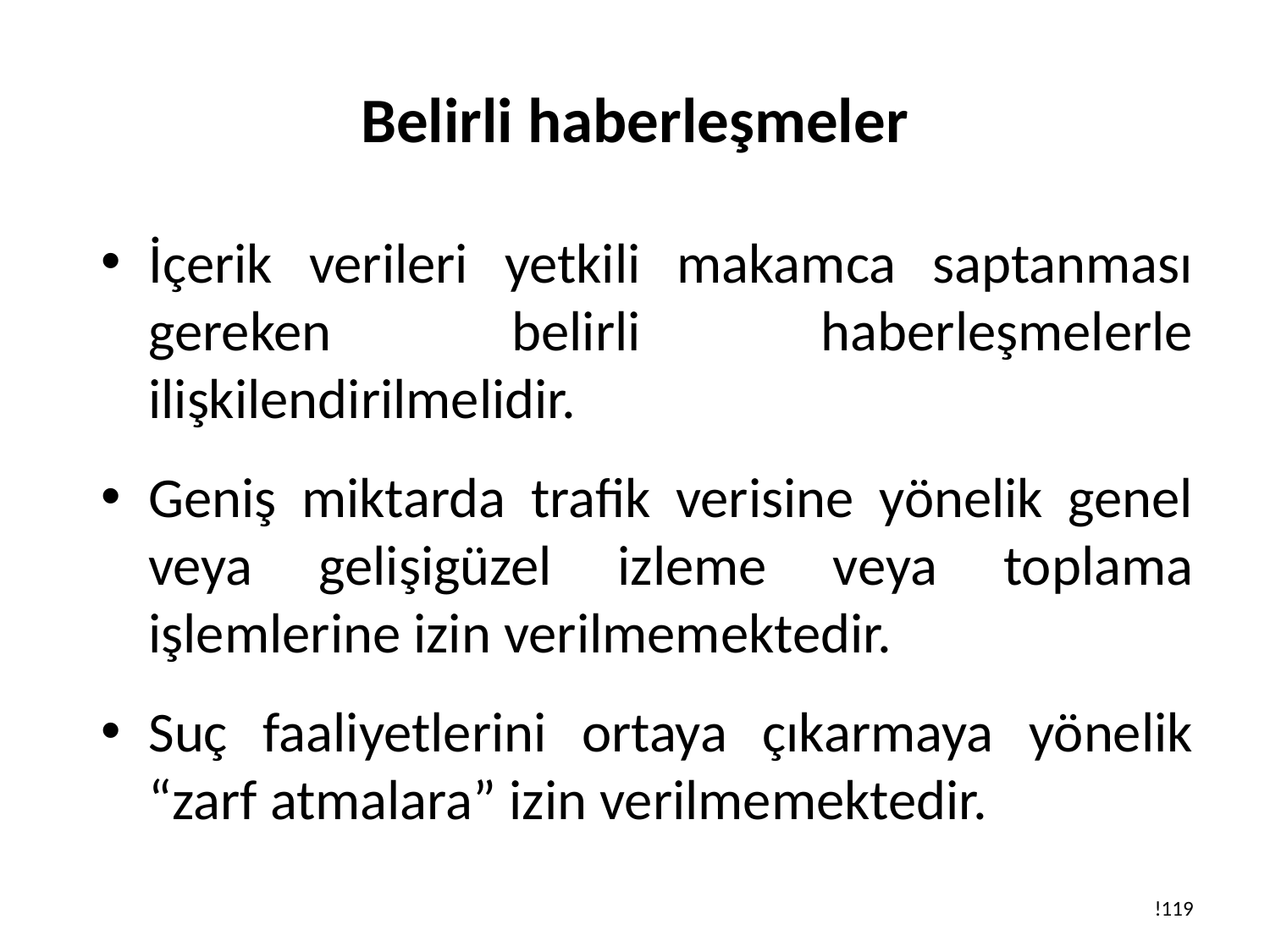

# Belirli haberleşmeler
İçerik verileri yetkili makamca saptanması gereken belirli haberleşmelerle ilişkilendirilmelidir.
Geniş miktarda trafik verisine yönelik genel veya gelişigüzel izleme veya toplama işlemlerine izin verilmemektedir.
Suç faaliyetlerini ortaya çıkarmaya yönelik “zarf atmalara” izin verilmemektedir.
!119